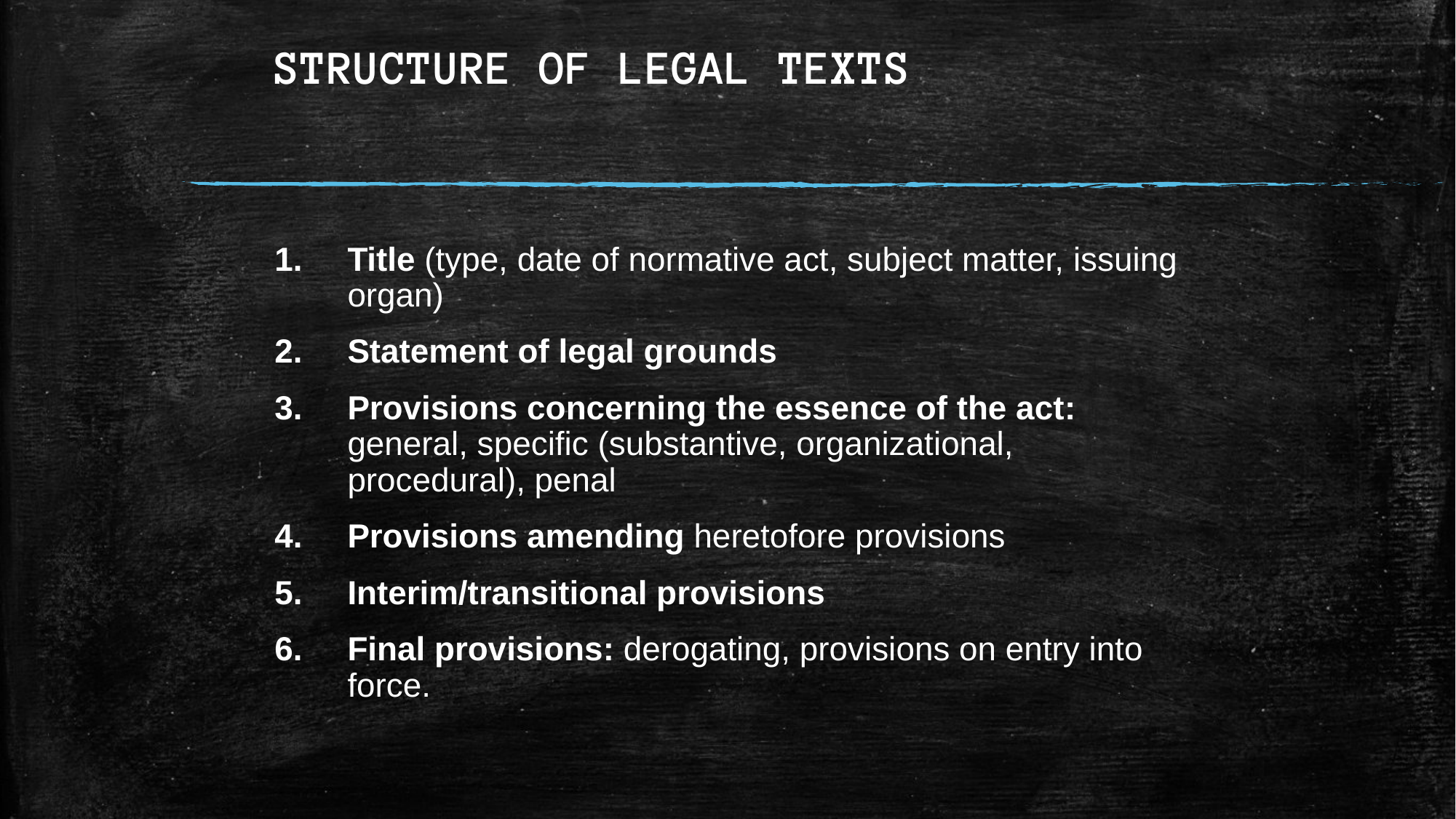

# STRUCTURE OF LEGAL TEXTS
Title (type, date of normative act, subject matter, issuing organ)
Statement of legal grounds
Provisions concerning the essence of the act: general, specific (substantive, organizational,  procedural), penal
Provisions amending heretofore provisions
Interim/transitional provisions
Final provisions: derogating, provisions on entry into force.